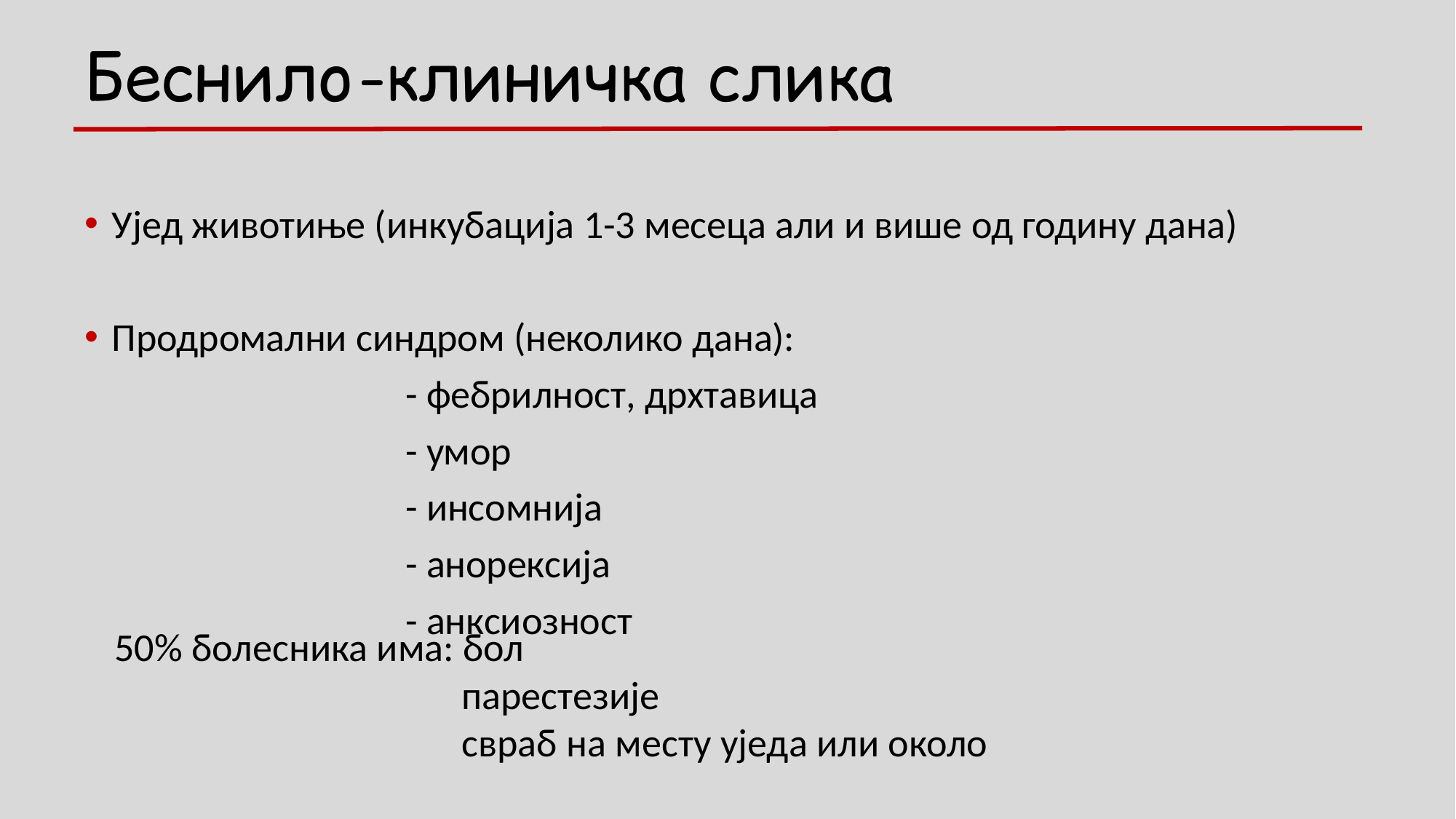

# Беснило-клиничка слика
Ујед животиње (инкубација 1-3 месеца али и више од годину дана)

Продромални синдром (неколико дана):
                                    - фебрилност, дрхтавица
                                    - умор
                                    - инсомнија
                                    - анорексија
                                    - анксиозност

 50% болесника има: бол
                                        парестезије
                                        свраб на месту уједа или около